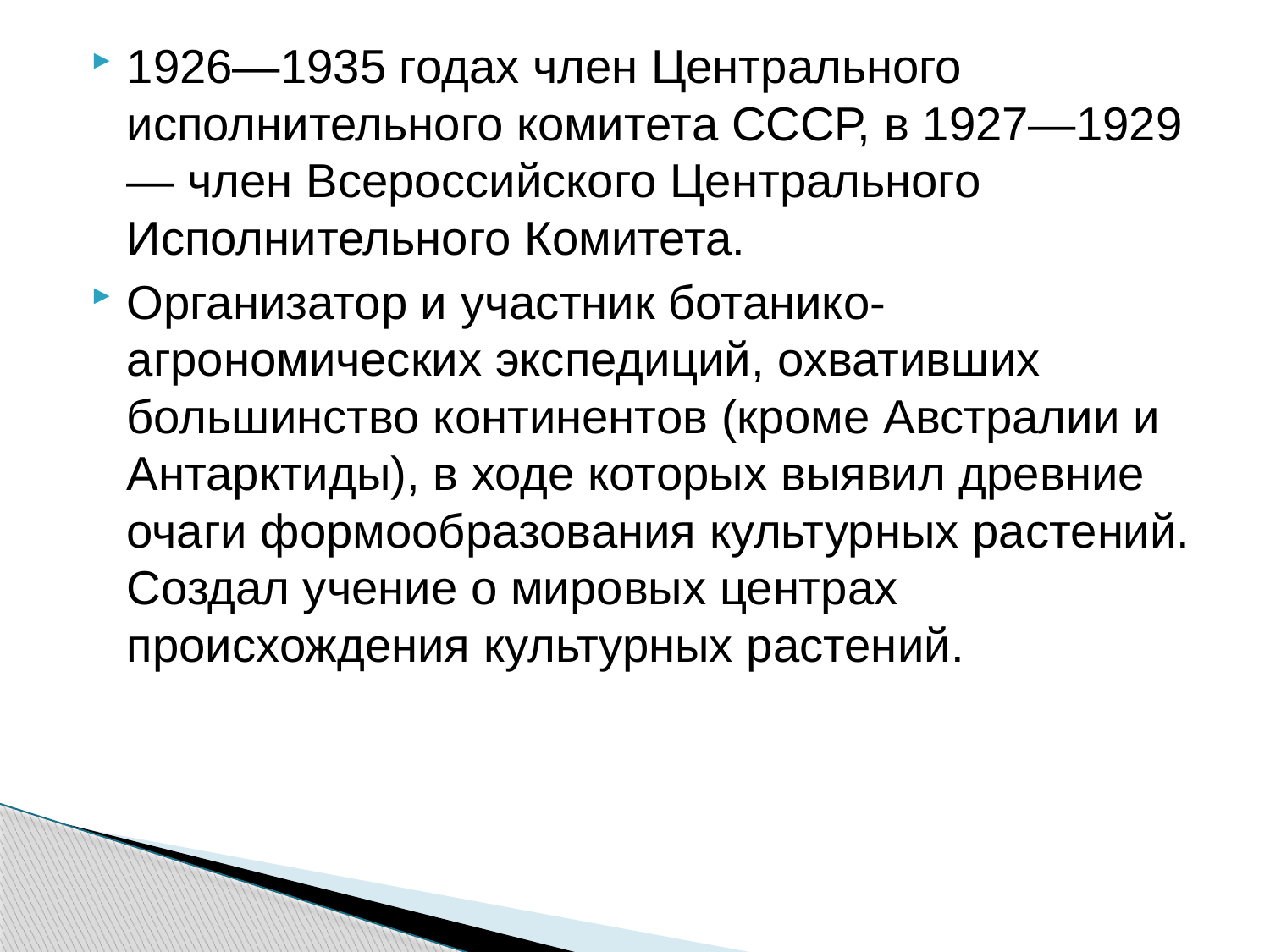

1926—1935 годах член Центрального исполнительного комитета СССР, в 1927—1929 — член Всероссийского Центрального Исполнительного Комитета.
Организатор и участник ботанико-агрономических экспедиций, охвативших большинство континентов (кроме Австралии и Антарктиды), в ходе которых выявил древние очаги формообразования культурных растений. Создал учение о мировых центрах происхождения культурных растений.